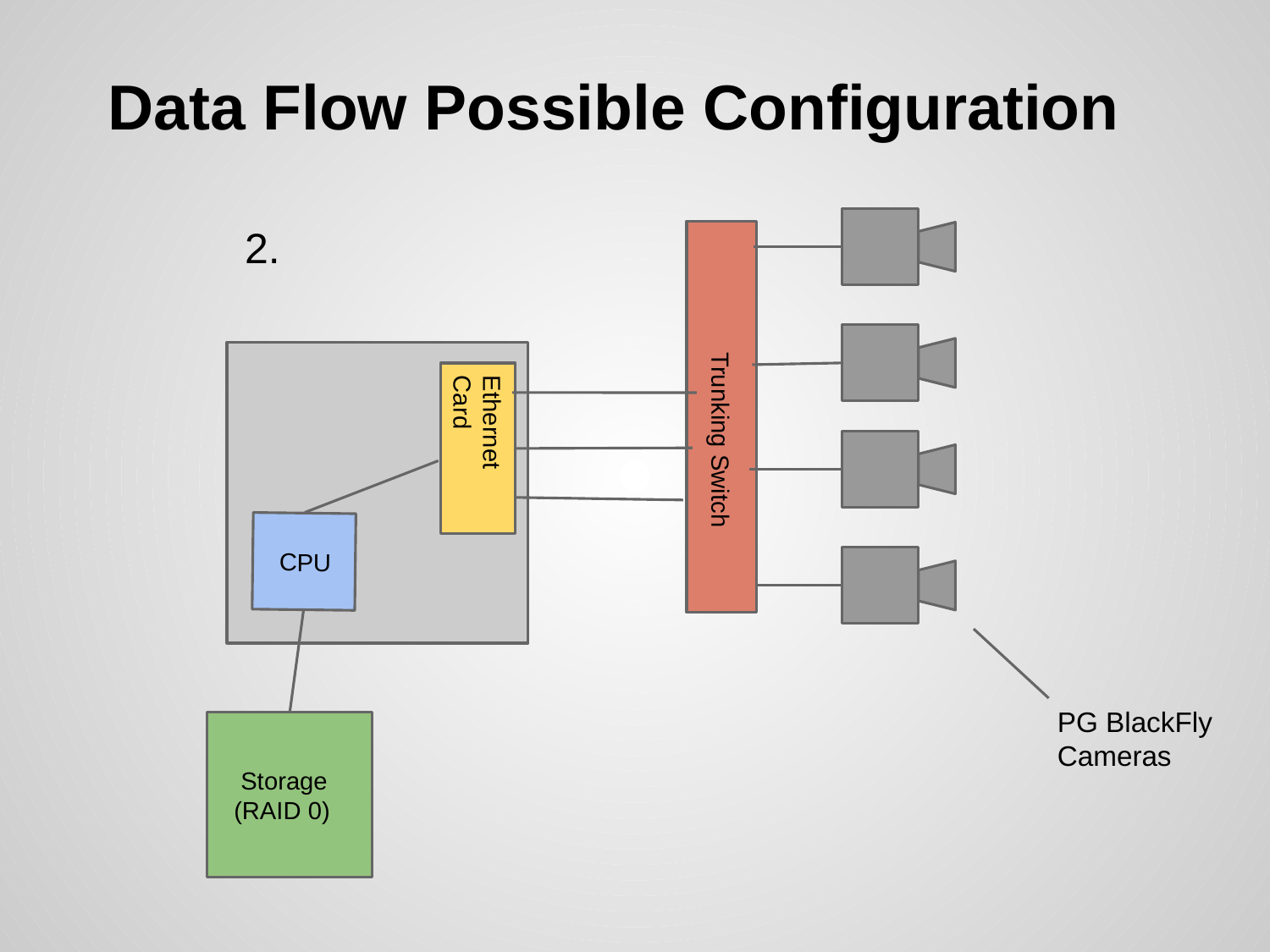

# Data Flow Possible Configuration
2.

Ethernet Card
  CPU
                 Trunking Switch

PG BlackFly
Cameras

   Storage
  (RAID 0)